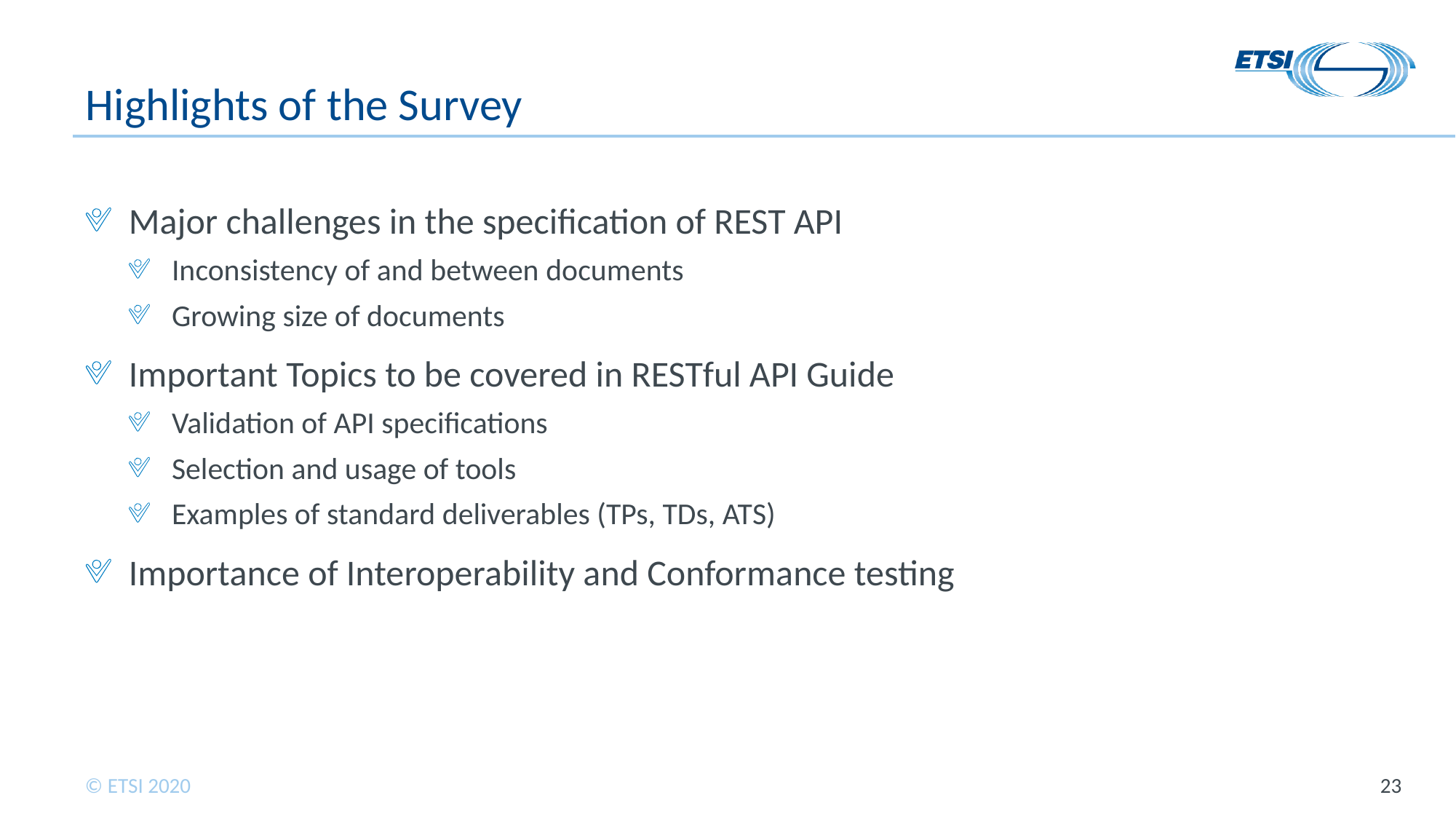

# Highlights of the Survey
Major challenges in the specification of REST API
Inconsistency of and between documents
Growing size of documents
Important Topics to be covered in RESTful API Guide
Validation of API specifications
Selection and usage of tools
Examples of standard deliverables (TPs, TDs, ATS)
Importance of Interoperability and Conformance testing